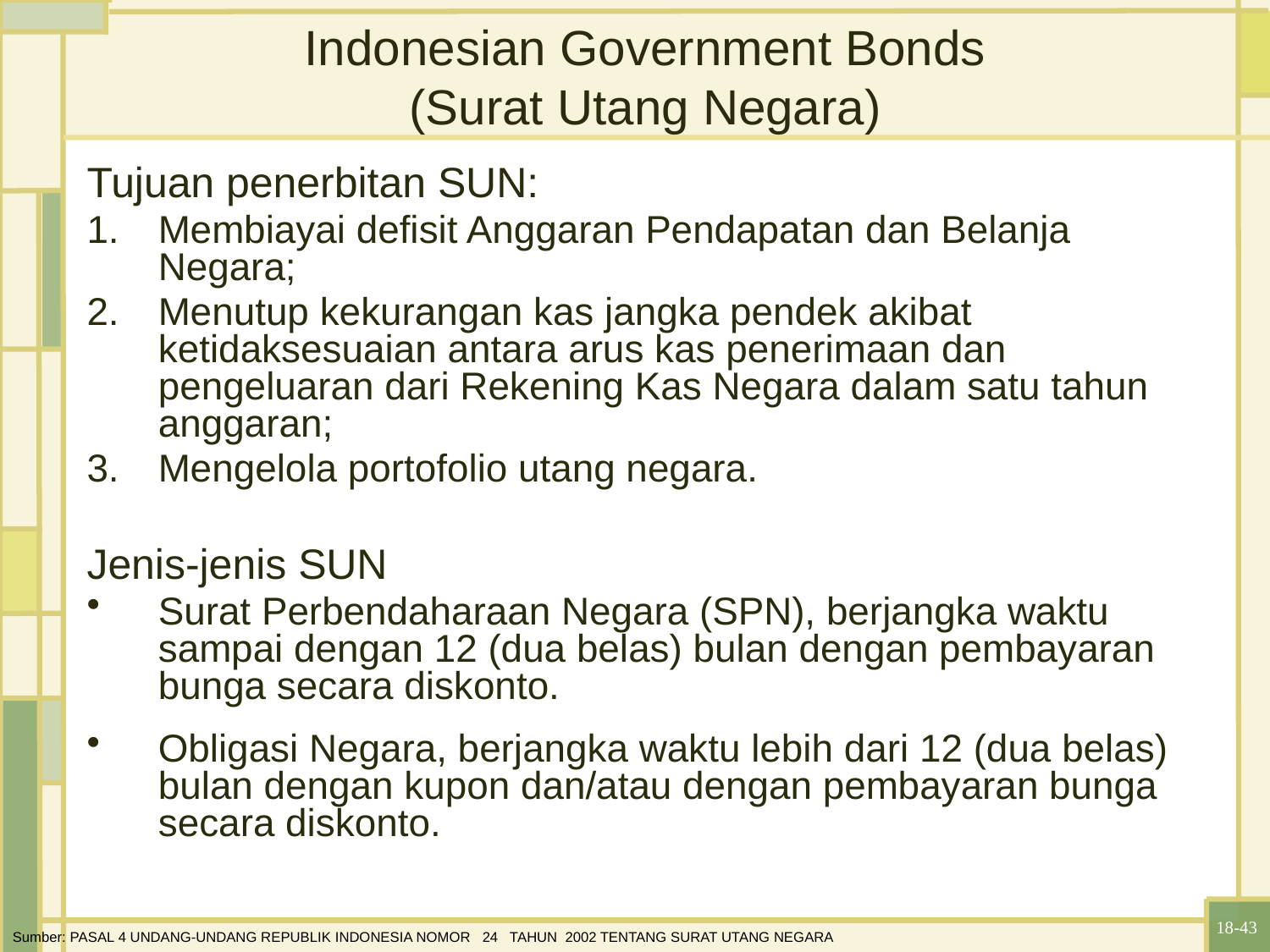

# Indonesian Government Bonds (Surat Utang Negara)
Tujuan penerbitan SUN:
Membiayai defisit Anggaran Pendapatan dan Belanja Negara;
Menutup kekurangan kas jangka pendek akibat ketidaksesuaian antara arus kas penerimaan dan pengeluaran dari Rekening Kas Negara dalam satu tahun anggaran;
Mengelola portofolio utang negara.

Jenis-jenis SUN
Surat Perbendaharaan Negara (SPN), berjangka waktu sampai dengan 12 (dua belas) bulan dengan pembayaran bunga secara diskonto.

Obligasi Negara, berjangka waktu lebih dari 12 (dua belas) bulan dengan kupon dan/atau dengan pembayaran bunga secara diskonto.

Sumber: PASAL 4 UNDANG-UNDANG REPUBLIK INDONESIA NOMOR   24   TAHUN  2002 TENTANG SURAT UTANG NEGARA